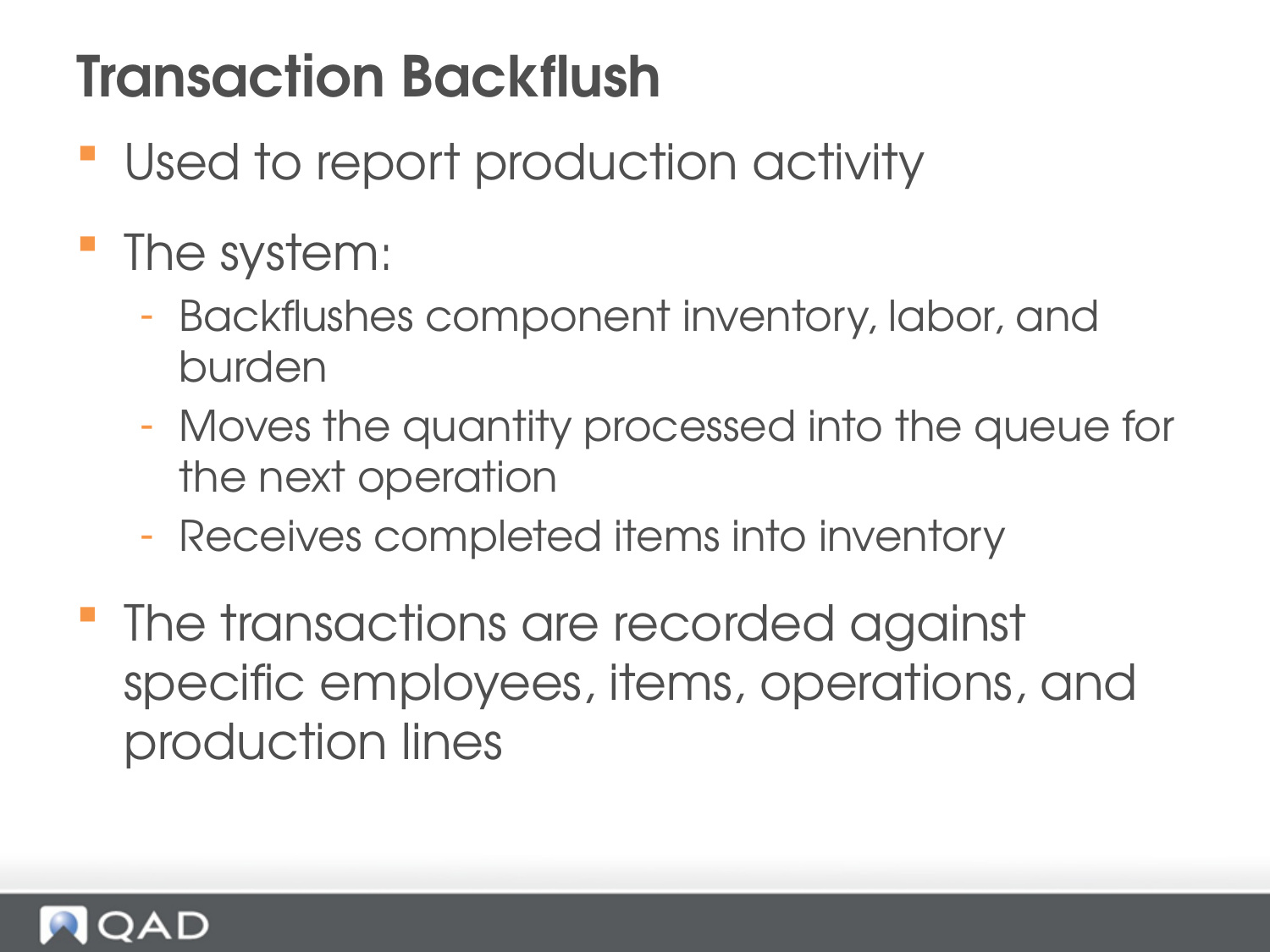

# Transaction Backflush
Used to report production activity
The system:
Backflushes component inventory, labor, and burden
Moves the quantity processed into the queue for the next operation
Receives completed items into inventory
The transactions are recorded against specific employees, items, operations, and production lines